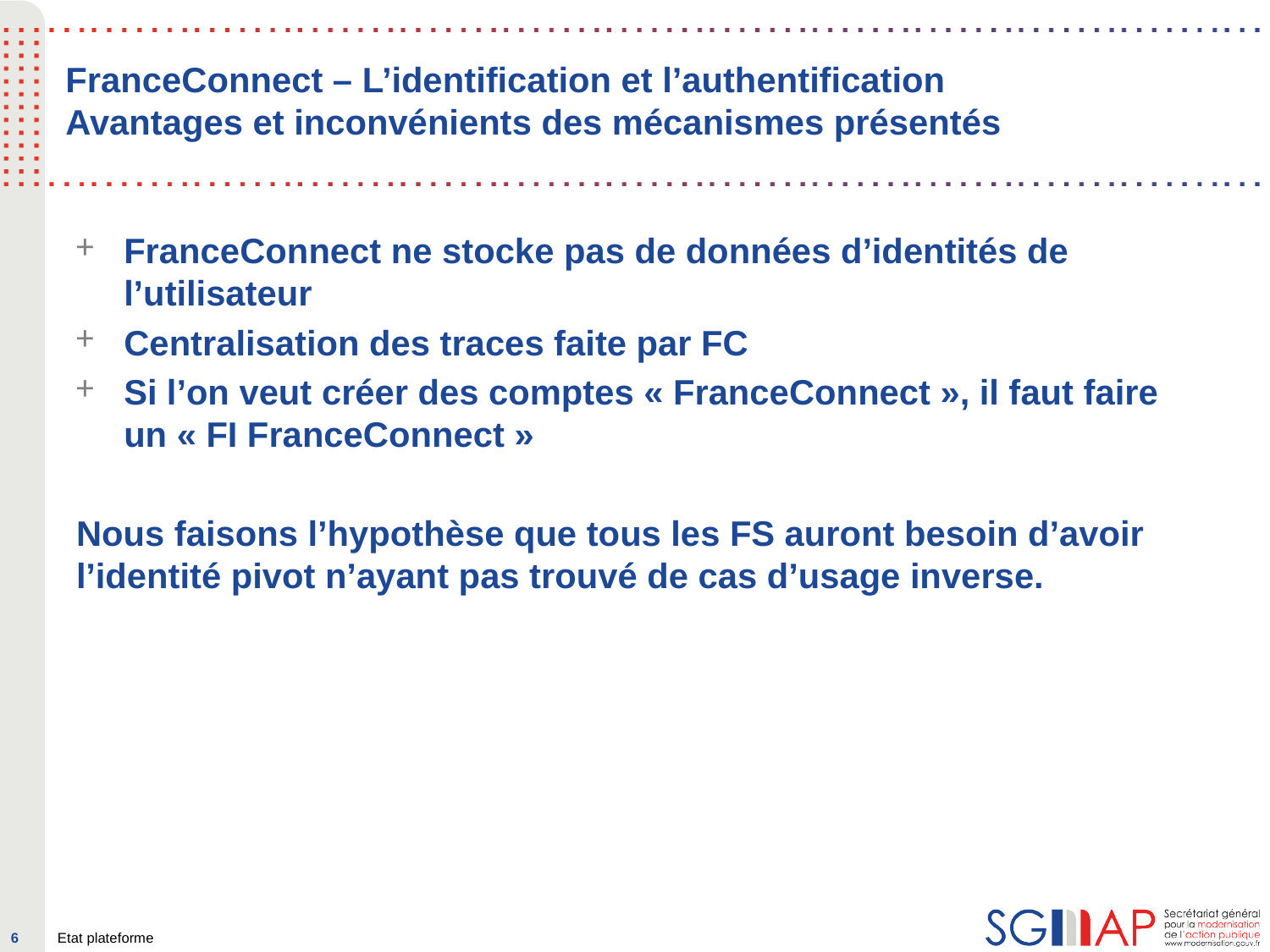

# FranceConnect – L’identification et l’authentification Avantages et inconvénients des mécanismes présentés
FranceConnect ne stocke pas de données d’identités de l’utilisateur
Centralisation des traces faite par FC
Si l’on veut créer des comptes « FranceConnect », il faut faire un « FI FranceConnect »

Nous faisons l’hypothèse que tous les FS auront besoin d’avoir l’identité pivot n’ayant pas trouvé de cas d’usage inverse.